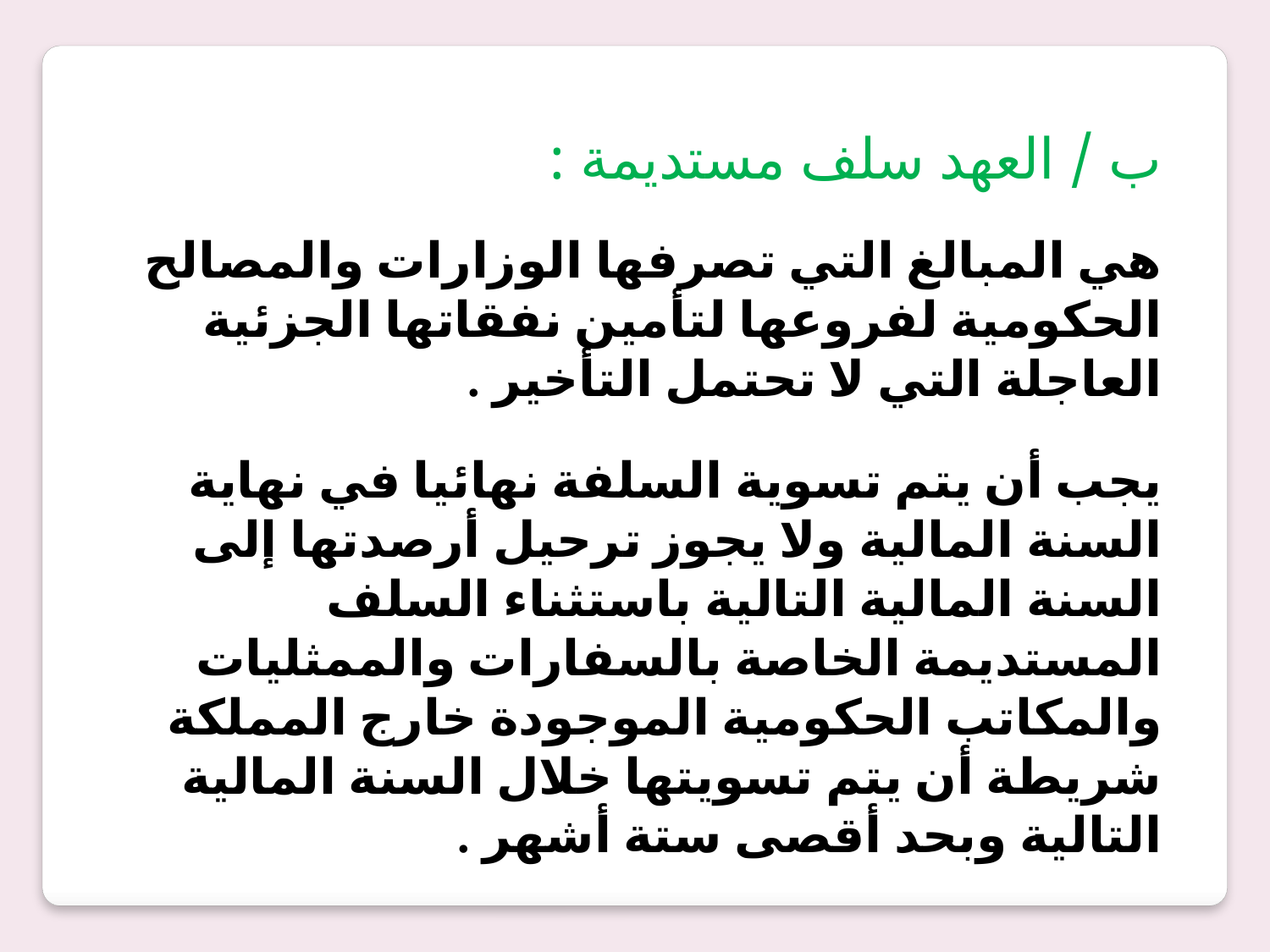

ب / العهد سلف مستديمة :

هي المبالغ التي تصرفها الوزارات والمصالح الحكومية لفروعها لتأمين نفقاتها الجزئية العاجلة التي لا تحتمل التأخير .

يجب أن يتم تسوية السلفة نهائيا في نهاية السنة المالية ولا يجوز ترحيل أرصدتها إلى السنة المالية التالية باستثناء السلف المستديمة الخاصة بالسفارات والممثليات والمكاتب الحكومية الموجودة خارج المملكة شريطة أن يتم تسويتها خلال السنة المالية التالية وبحد أقصى ستة أشهر .